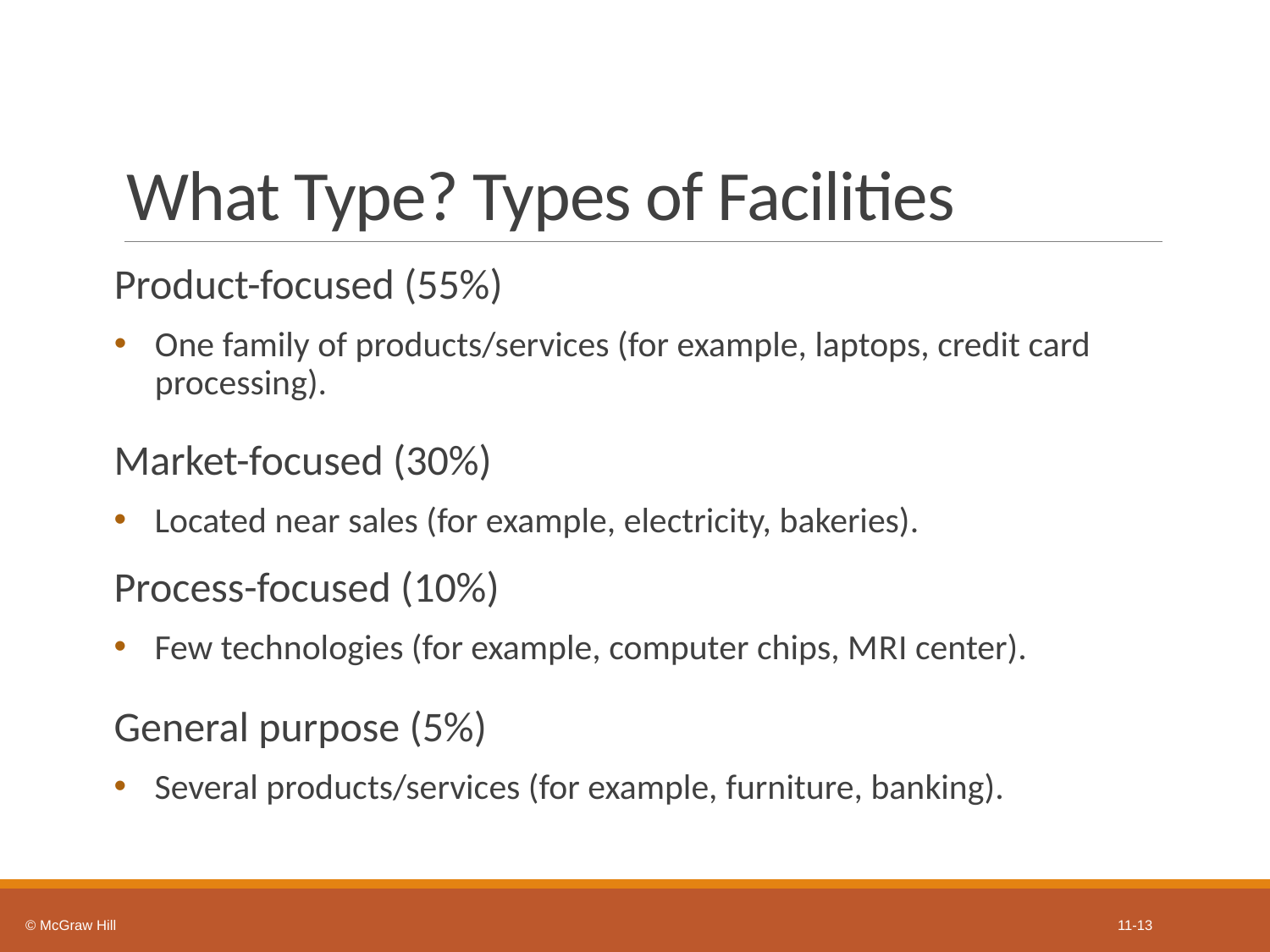

# What Type? Types of Facilities
Product-focused (55%)
One family of products/services (for example, laptops, credit card processing).
Market-focused (30%)
Located near sales (for example, electricity, bakeries).
Process-focused (10%)
Few technologies (for example, computer chips, M R I center).
General purpose (5%)
Several products/services (for example, furniture, banking).